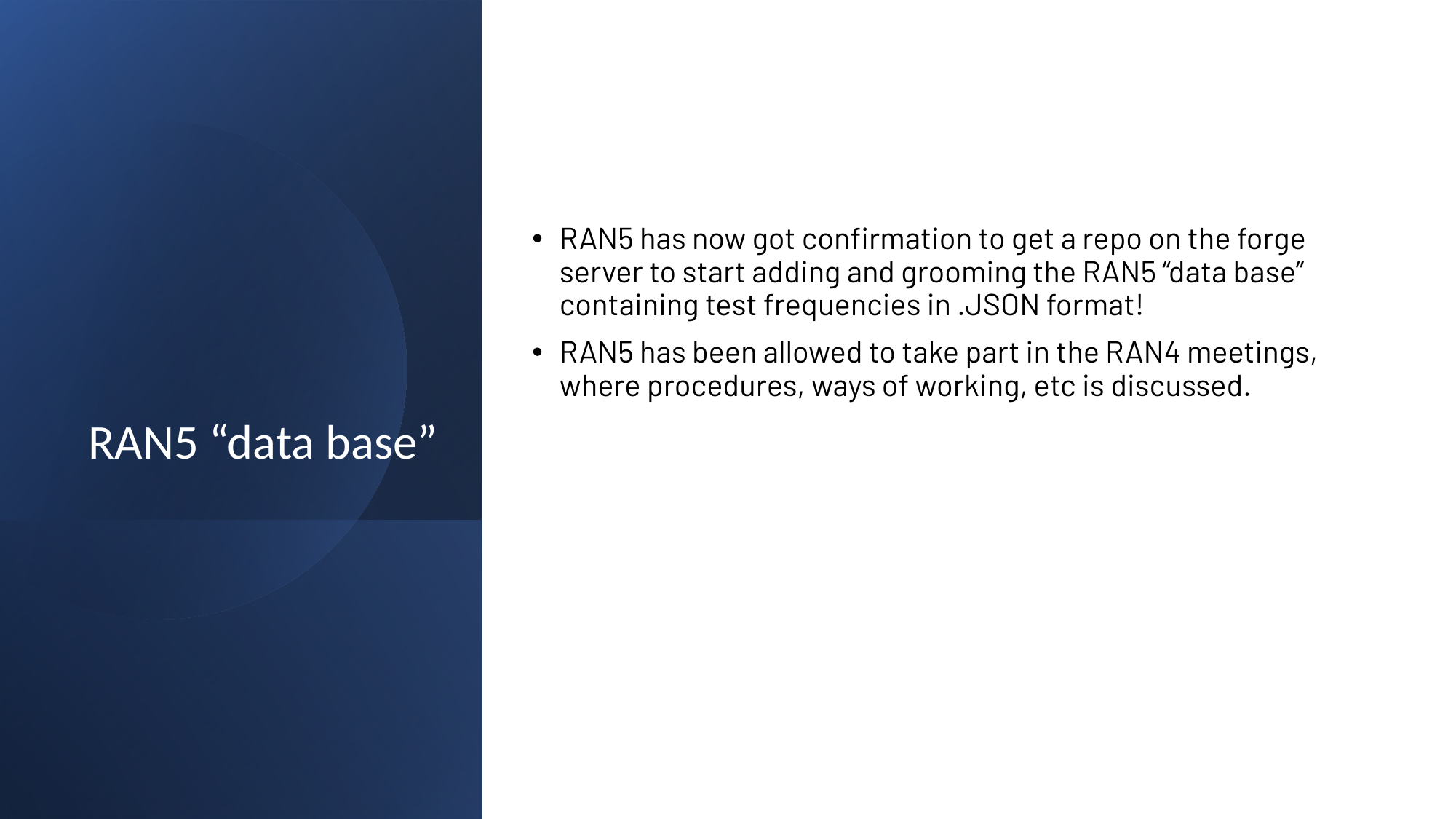

# RAN5 “data base”

RAN5 has now got confirmation to get a repo on the forge server to start adding and grooming the RAN5 “data base” containing test frequencies in .JSON format!
RAN5 has been allowed to take part in the RAN4 meetings, where procedures, ways of working, etc is discussed.